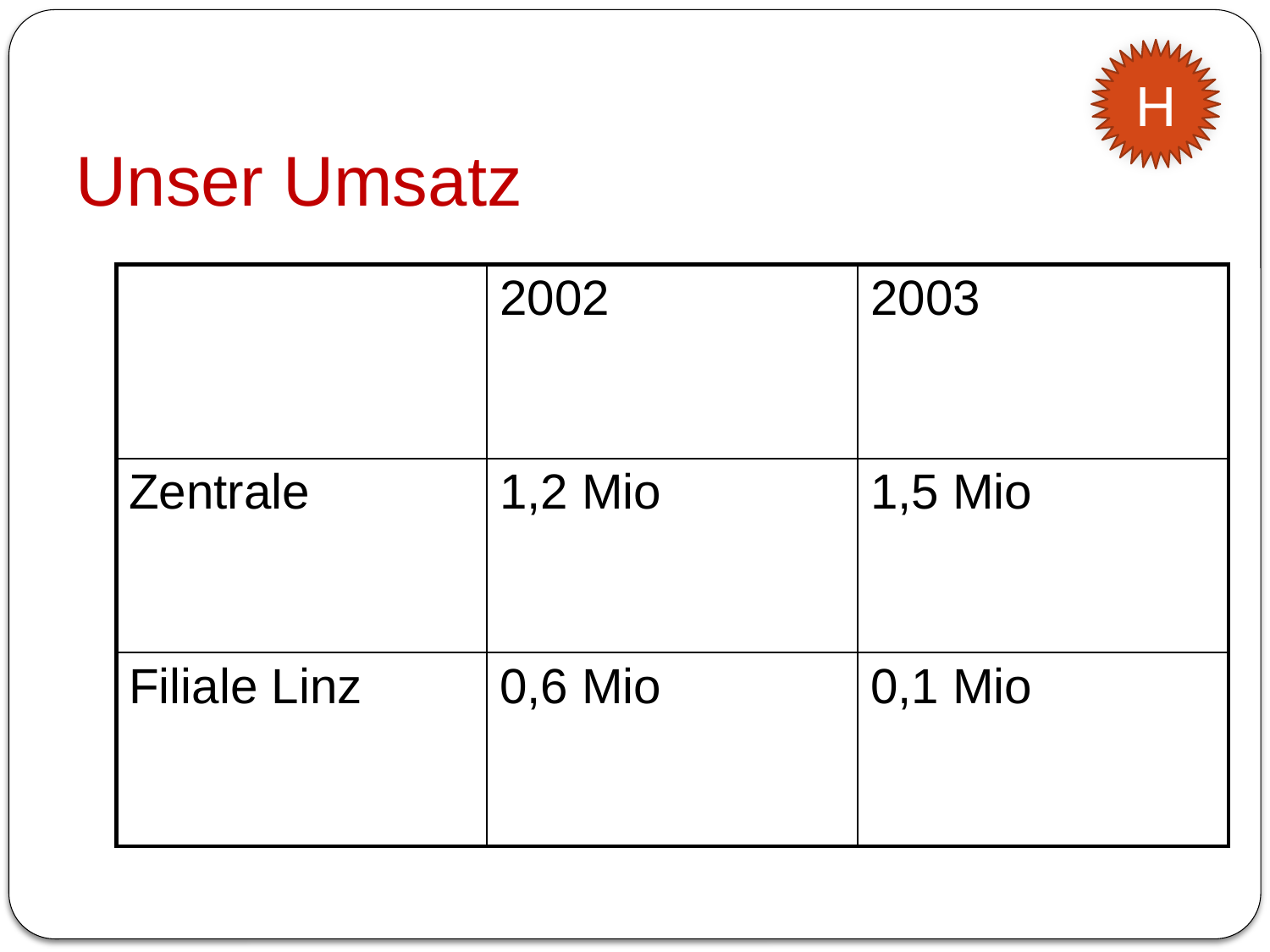

# Unser Umsatz
|  | 2002 | 2003 |
| --- | --- | --- |
| Zentrale | 1,2 Mio | 1,5 Mio |
| Filiale Linz | 0,6 Mio | 0,1 Mio |